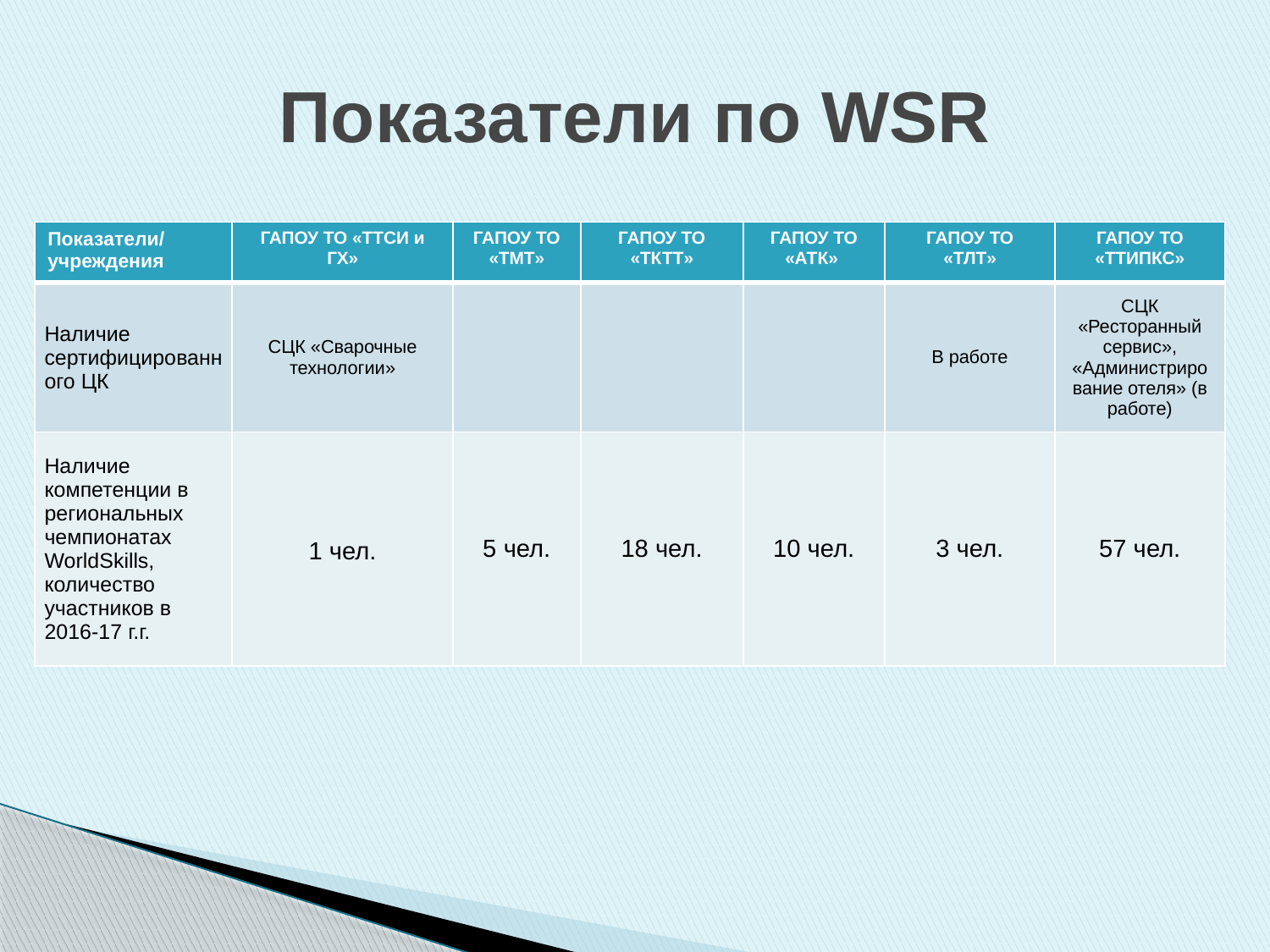

# Показатели по WSR
| Показатели/учреждения | ГАПОУ ТО «ТТСИ и ГХ» | ГАПОУ ТО «ТМТ» | ГАПОУ ТО «ТКТТ» | ГАПОУ ТО «АТК» | ГАПОУ ТО «ТЛТ» | ГАПОУ ТО «ТТИПКС» |
| --- | --- | --- | --- | --- | --- | --- |
| Наличие сертифицированного ЦК | СЦК «Сварочные технологии» |  |  |  | В работе | СЦК «Ресторанный сервис», «Администрирование отеля» (в работе) |
| Наличие компетенции в региональных чемпионатах WorldSkills, количество участников в 2016-17 г.г. | 1 чел. | 5 чел. | 18 чел. | 10 чел. | 3 чел. | 57 чел. |